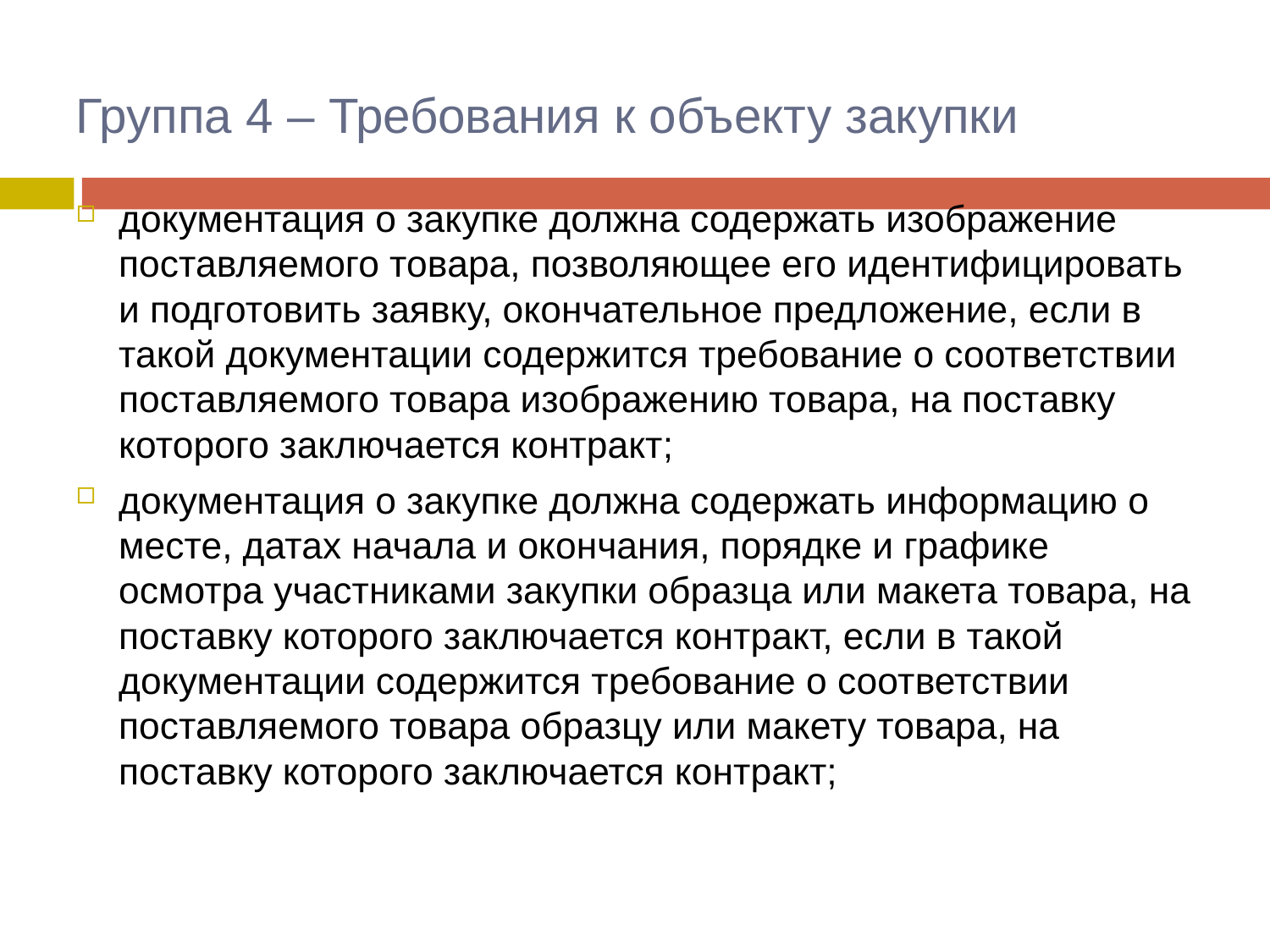

# Группа 4 – Требования к объекту закупки

документация о закупке должна содержать изображение поставляемого товара, позволяющее его идентифицировать и подготовить заявку, окончательное предложение, если в такой документации содержится требование о соответствии поставляемого товара изображению товара, на поставку которого заключается контракт;
документация о закупке должна содержать информацию о месте, датах начала и окончания, порядке и графике осмотра участниками закупки образца или макета товара, на поставку которого заключается контракт, если в такой документации содержится требование о соответствии поставляемого товара образцу или макету товара, на поставку которого заключается контракт;